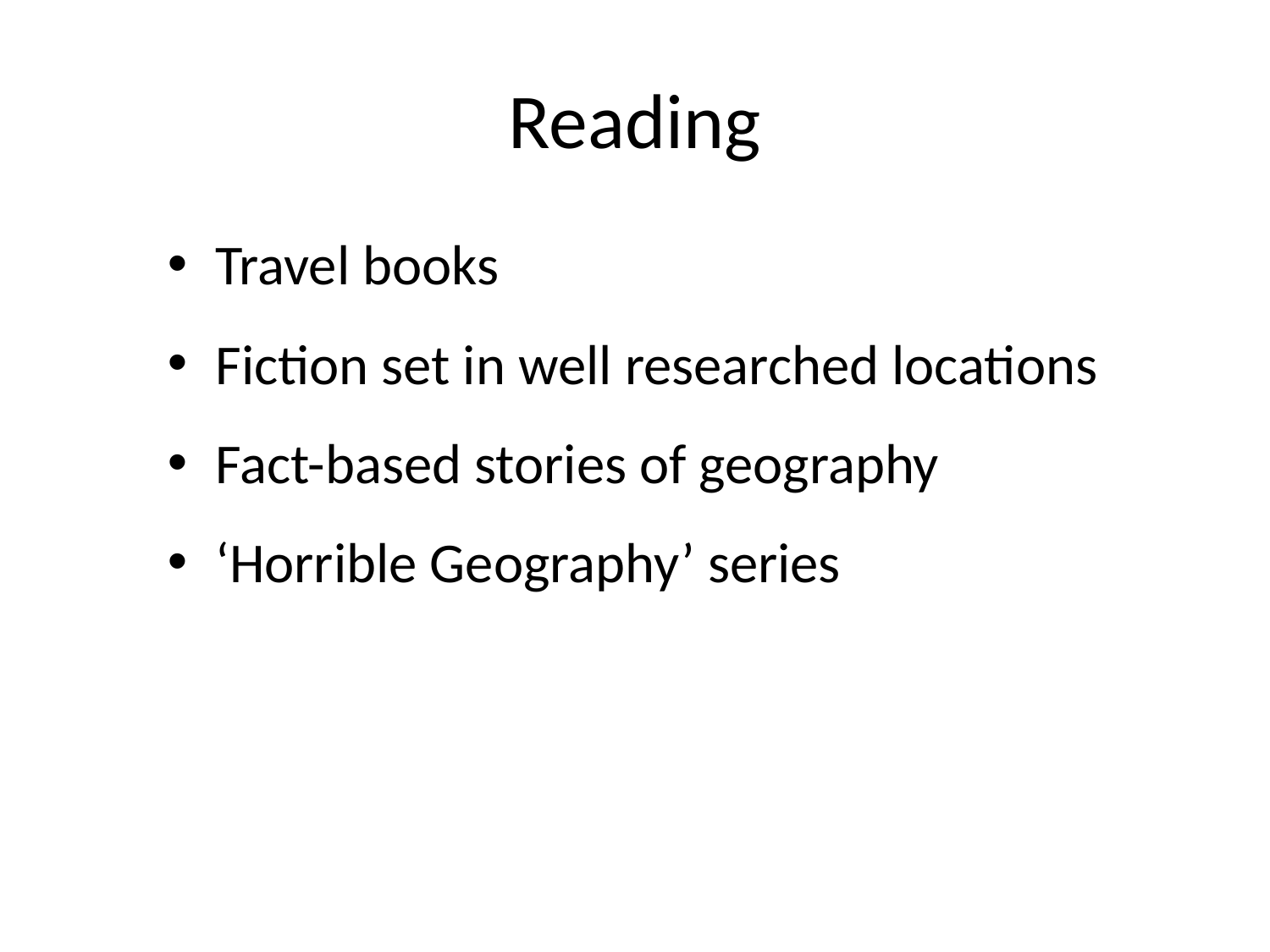

# Reading
Travel books
Fiction set in well researched locations
Fact-based stories of geography
‘Horrible Geography’ series